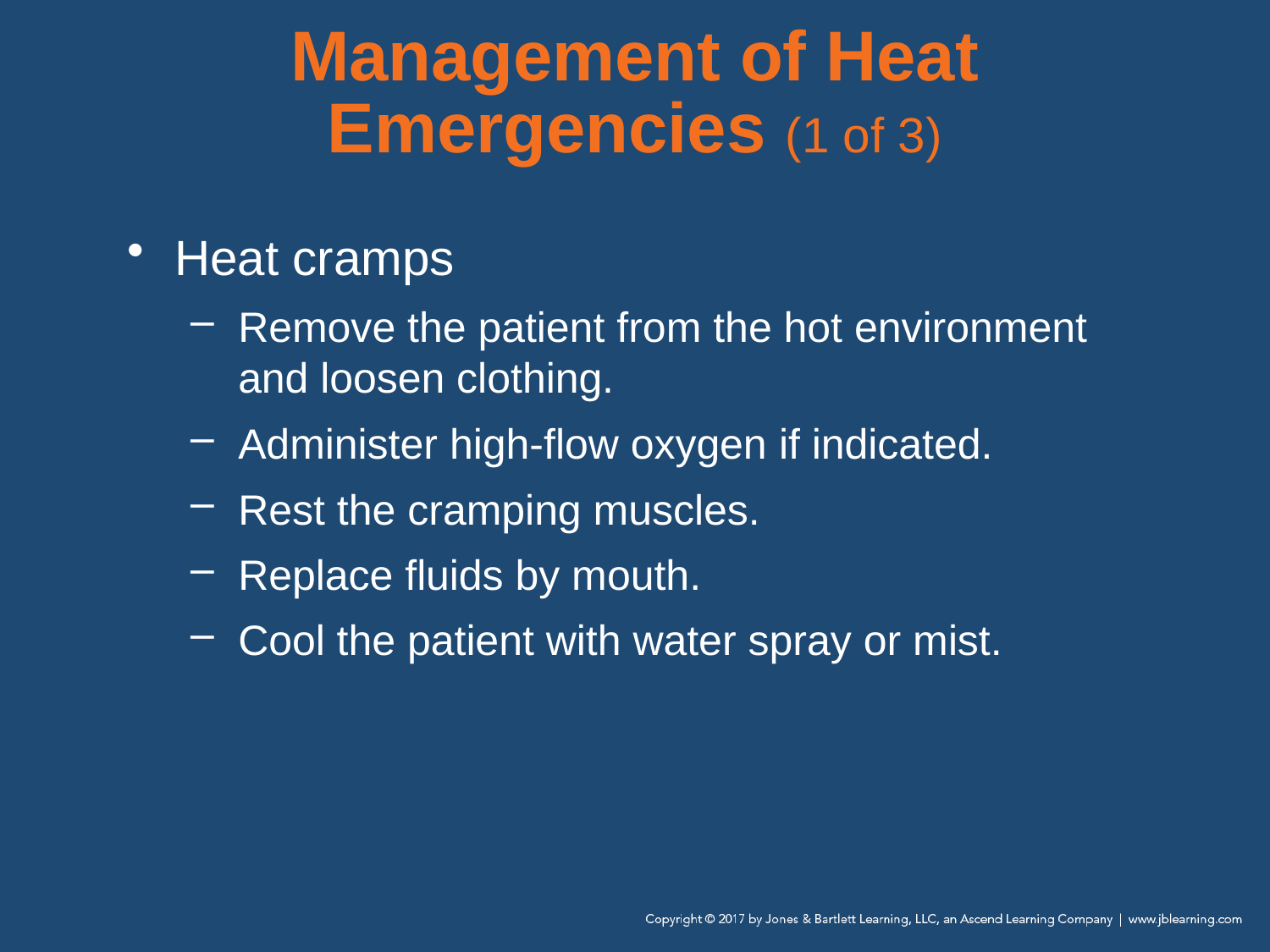

# Management of Heat Emergencies (1 of 3)
Heat cramps
Remove the patient from the hot environment and loosen clothing.
Administer high-flow oxygen if indicated.
Rest the cramping muscles.
Replace fluids by mouth.
Cool the patient with water spray or mist.